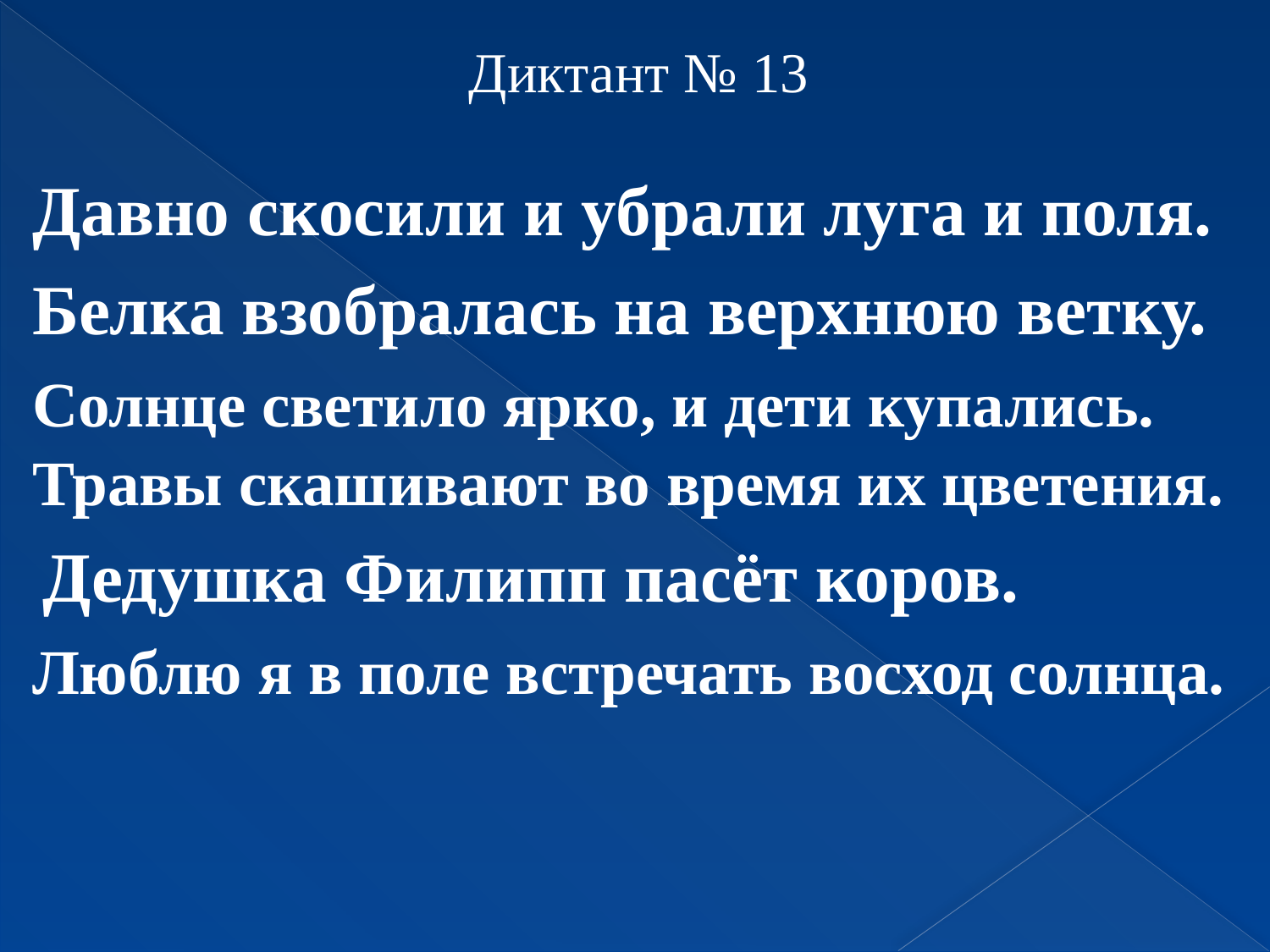

Диктант № 13
Давно скосили и убрали луга и поля.
Белка взобралась на верхнюю ветку.
Солнце светило ярко, и дети купались.
Травы скашивают во время их цветения.
Дедушка Филипп пасёт коров.
Люблю я в поле встречать восход солнца.